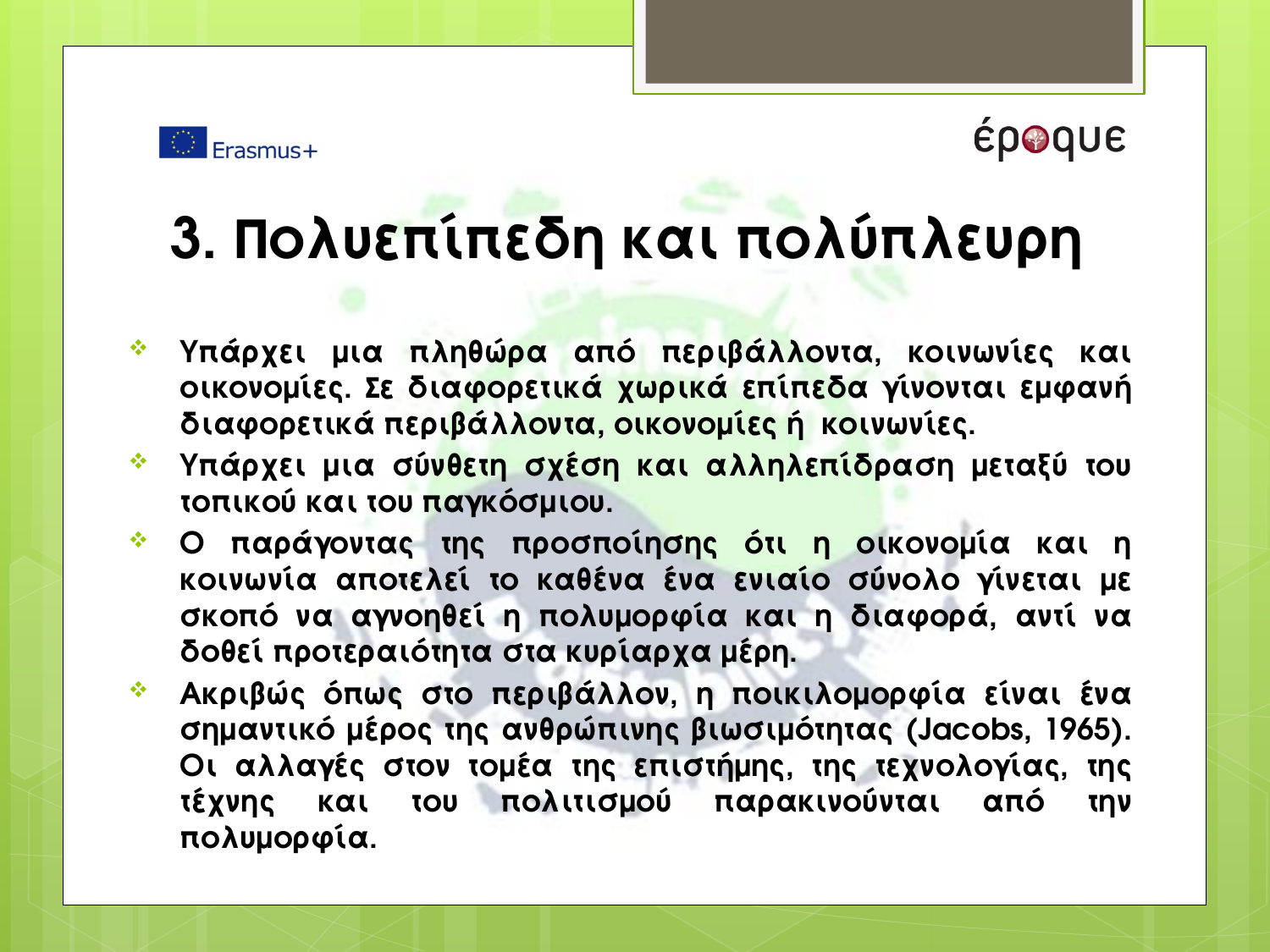

# 3. Πολυεπίπεδη και πολύπλευρη
Υπάρχει μια πληθώρα από περιβάλλοντα, κοινωνίες και οικονομίες. Σε διαφορετικά χωρικά επίπεδα γίνονται εμφανή διαφορετικά περιβάλλοντα, οικονομίες ή  κοινωνίες.
Υπάρχει μια σύνθετη σχέση και αλληλεπίδραση μεταξύ του τοπικού και του παγκόσμιου.
Ο παράγοντας της προσποίησης ότι η οικονομία και η κοινωνία αποτελεί το καθένα ένα ενιαίο σύνολο γίνεται με σκοπό να αγνοηθεί η πολυμορφία και η διαφορά, αντί να δοθεί προτεραιότητα στα κυρίαρχα μέρη.
Ακριβώς όπως στο περιβάλλον, η ποικιλομορφία είναι ένα σημαντικό μέρος της ανθρώπινης βιωσιμότητας (Jacobs, 1965). Οι αλλαγές στον τομέα της επιστήμης, της τεχνολογίας, της τέχνης και του πολιτισμού παρακινούνται από την πολυμορφία.